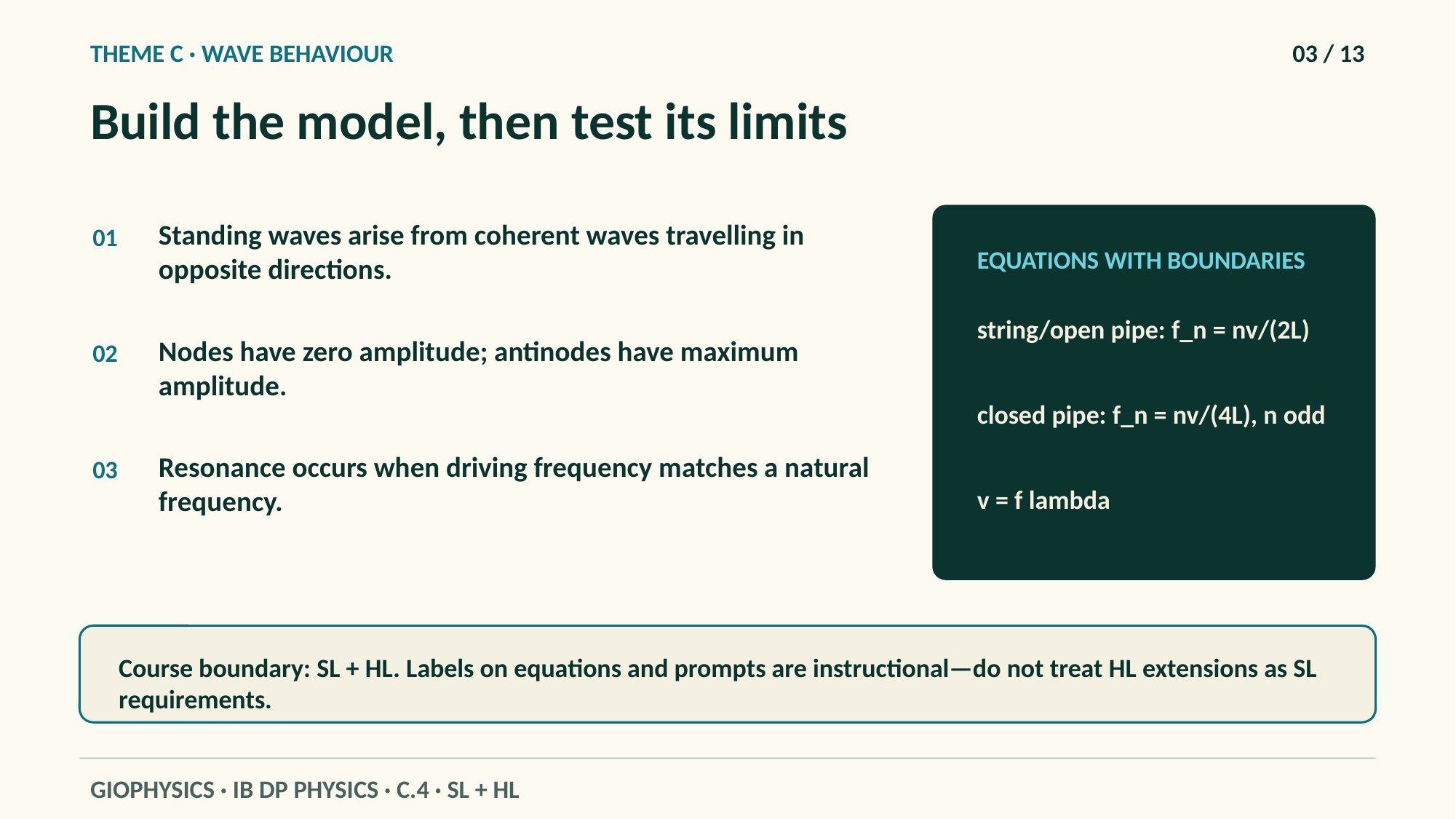

THEME C · WAVE BEHAVIOUR
03 / 13
Build the model, then test its limits

Standing waves arise from coherent waves travelling in opposite directions.
01
EQUATIONS WITH BOUNDARIES
string/open pipe: f_n = nv/(2L)
Nodes have zero amplitude; antinodes have maximum amplitude.
02
closed pipe: f_n = nv/(4L), n odd
Resonance occurs when driving frequency matches a natural frequency.
03
v = f lambda

Course boundary: SL + HL. Labels on equations and prompts are instructional—do not treat HL extensions as SL requirements.

GIOPHYSICS · IB DP PHYSICS · C.4 · SL + HL